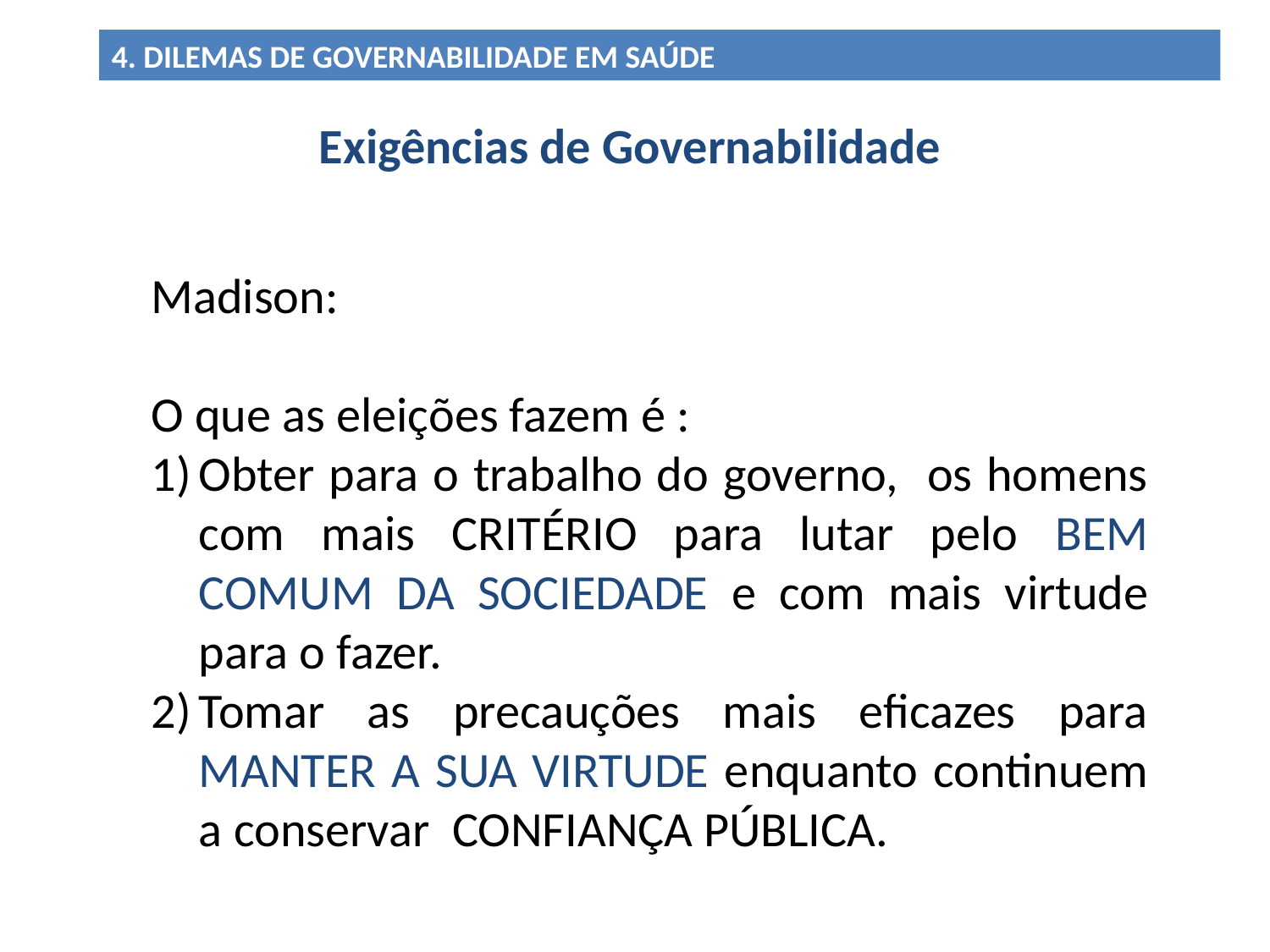

4. DILEMAS DE GOVERNABILIDADE EM SAÚDE

Exigências de Governabilidade

Madison:

O que as eleições fazem é :
Obter para o trabalho do governo,  os homens com mais CRITÉRIO para lutar pelo BEM COMUM DA SOCIEDADE e com mais virtude para o fazer.
Tomar as precauções mais eficazes para MANTER A SUA VIRTUDE enquanto continuem a conservar  CONFIANÇA PÚBLICA.